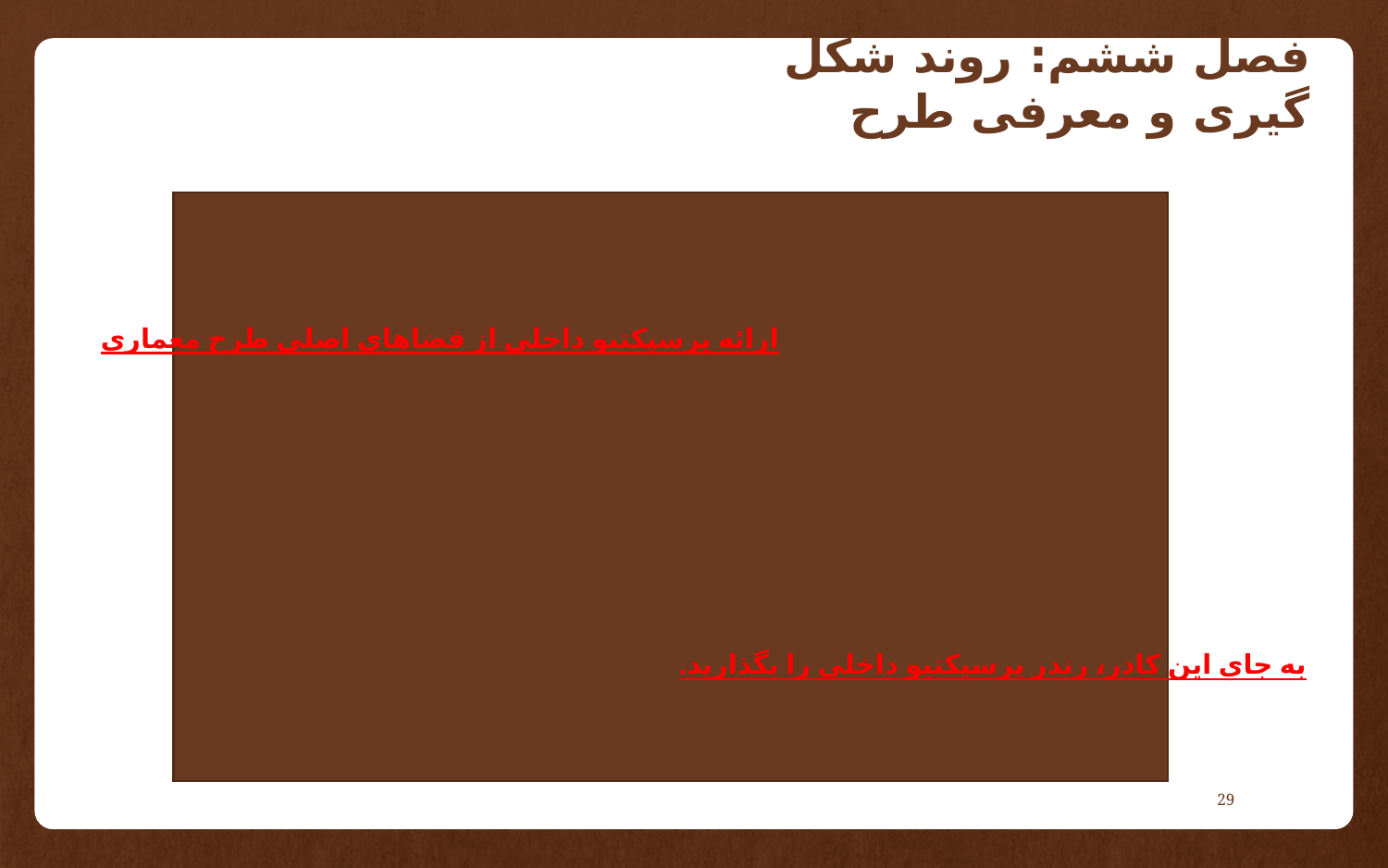

# فصل ششم: روند شکل گیری و معرفی طرح

ارائه پرسپکتيو داخلي از فضاهاي اصلي طرح معماري
به جاي اين کادر، رندر پرسپکتيو داخلي را بگذاريد.
29